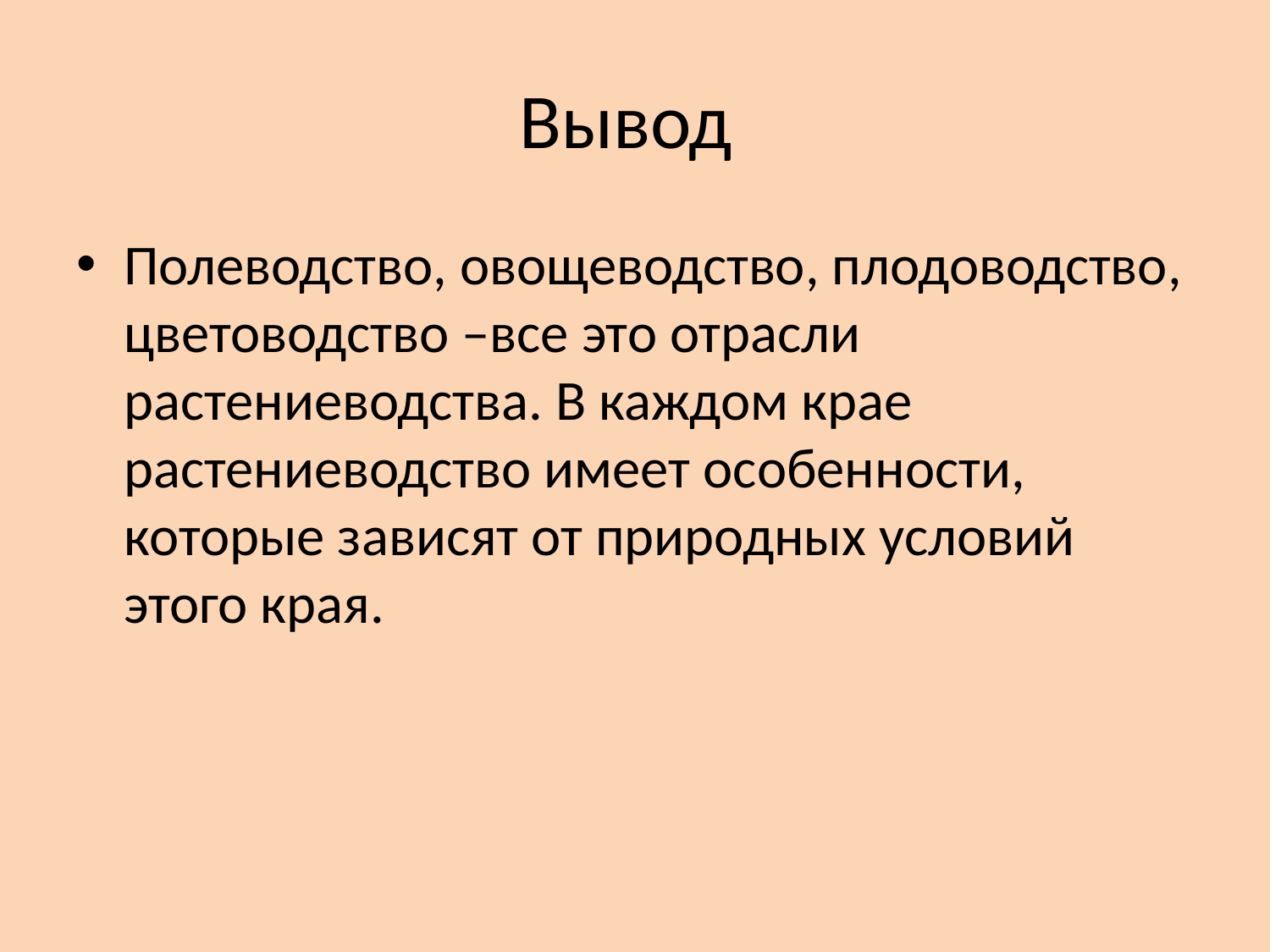

# Вывод
Полеводство, овощеводство, плодоводство, цветоводство –все это отрасли растениеводства. В каждом крае растениеводство имеет особенности, которые зависят от природных условий этого края.